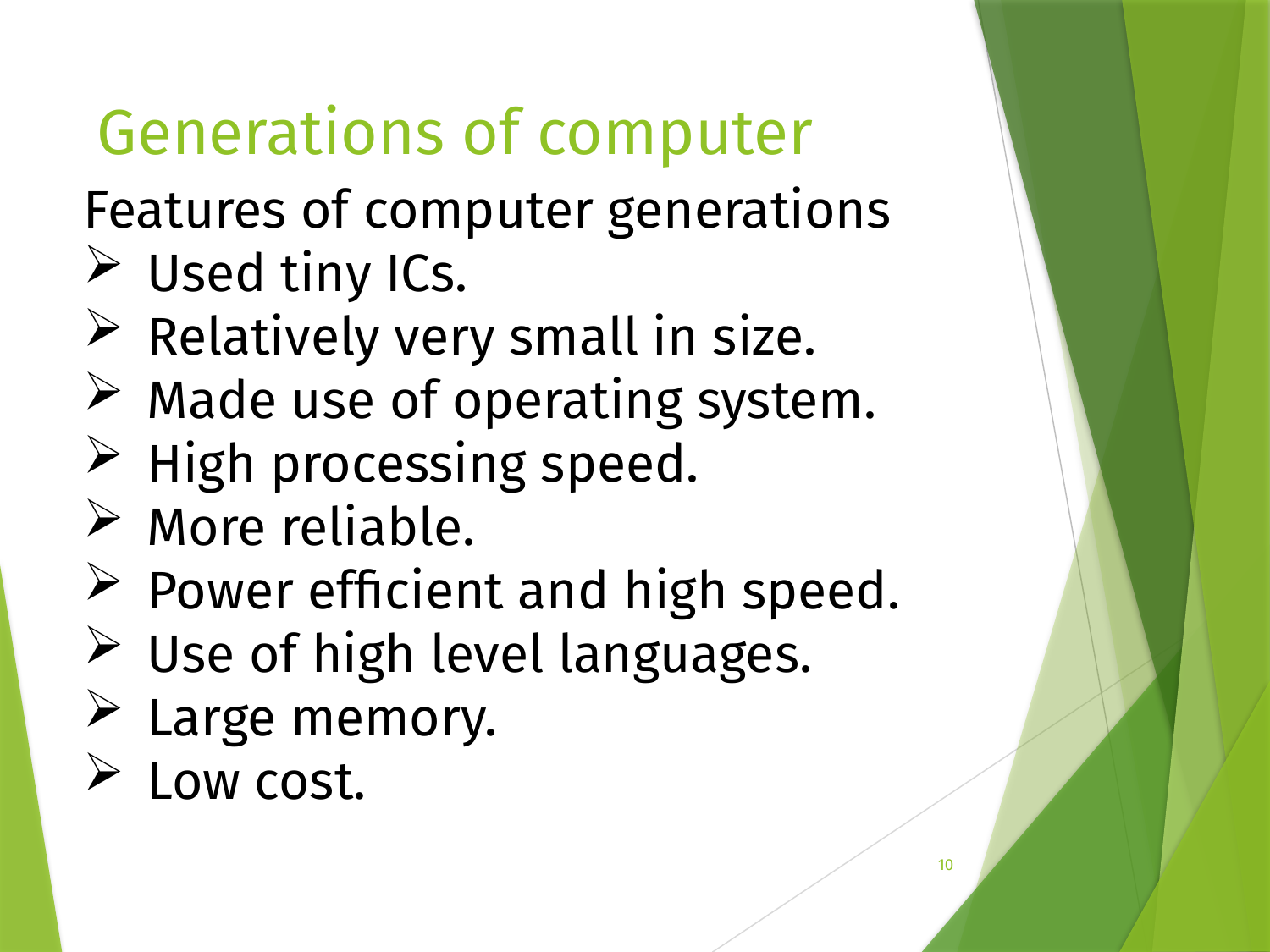

# Generations of computer
Features of computer generations
Used tiny ICs.
Relatively very small in size.
Made use of operating system.
High processing speed.
More reliable.
Power efficient and high speed.
Use of high level languages.
Large memory.
Low cost.
10